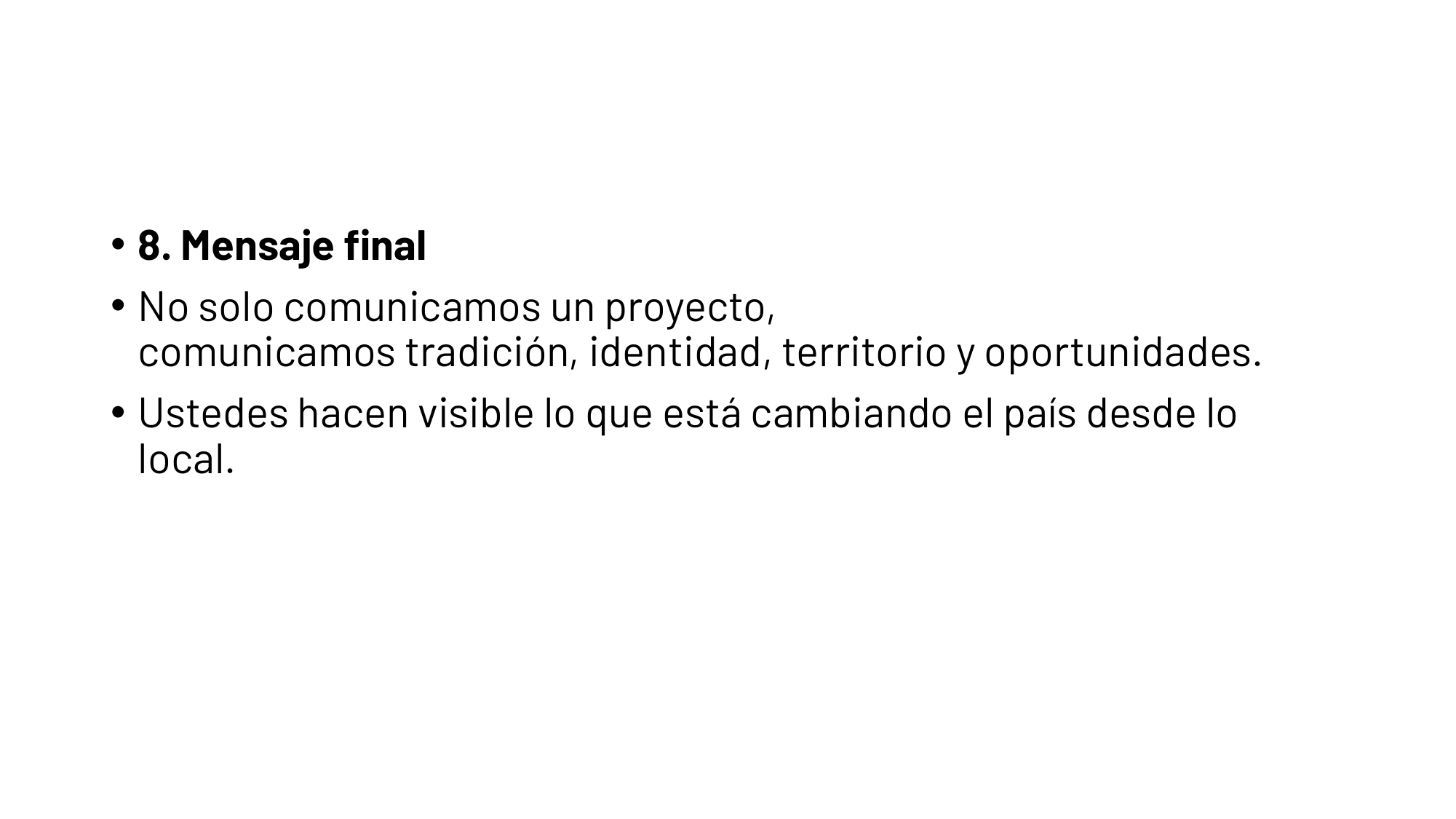

#
8. Mensaje final
No solo comunicamos un proyecto,
comunicamos tradición, identidad, territorio y oportunidades.
Ustedes hacen visible lo que está cambiando el país desde lo local.